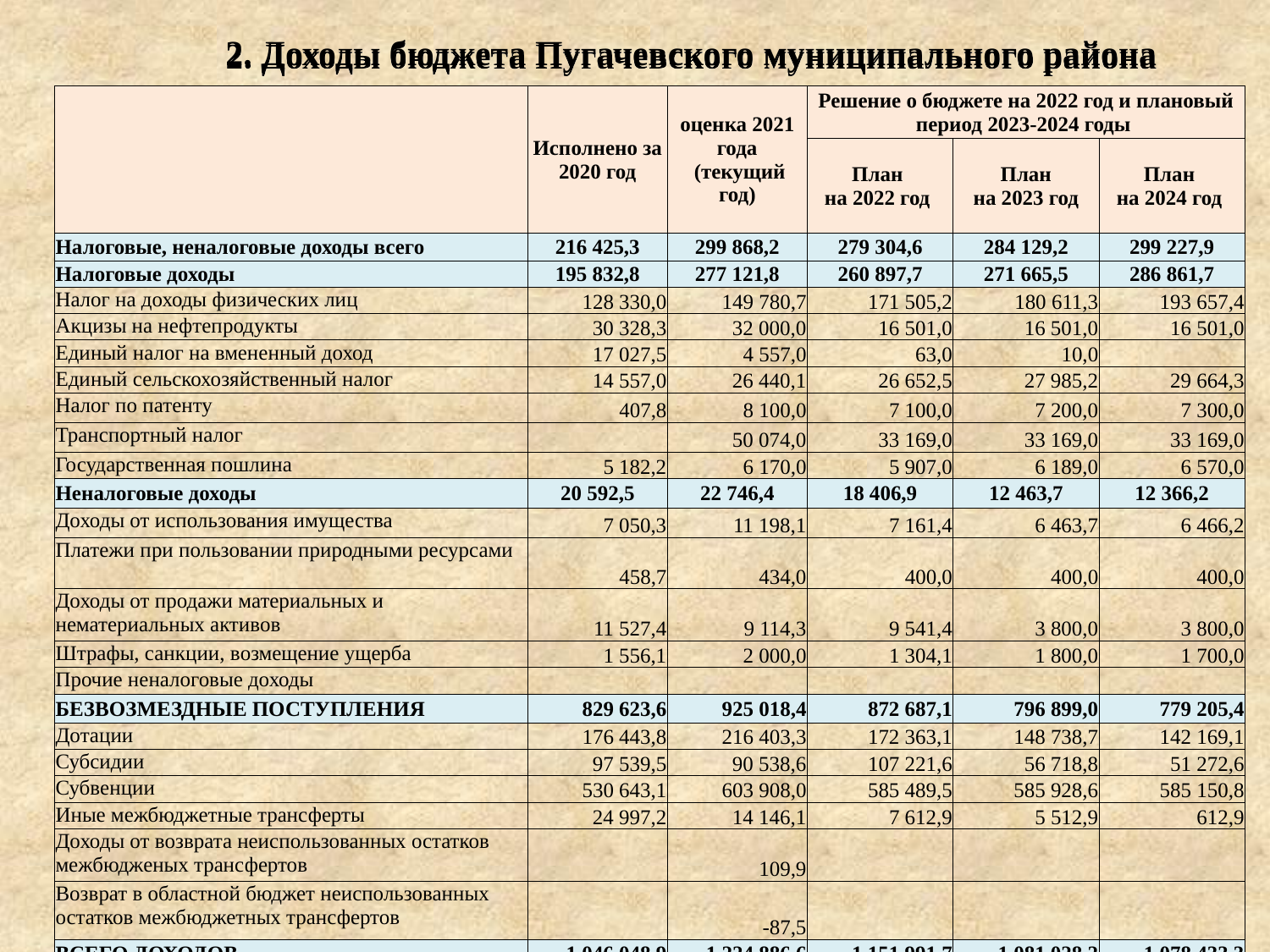

2. Доходы бюджета Пугачевского муниципального района
|  | Исполнено за 2020 год | оценка 2021 года (текущий год) | Решение о бюджете на 2022 год и плановый период 2023-2024 годы |  |  |
| --- | --- | --- | --- | --- | --- |
|  |  |  | План на 2022 год | План на 2023 год | План на 2024 год |
| Налоговые, неналоговые доходы всего | 216 425,3 | 299 868,2 | 279 304,6 | 284 129,2 | 299 227,9 |
| Налоговые доходы | 195 832,8 | 277 121,8 | 260 897,7 | 271 665,5 | 286 861,7 |
| Налог на доходы физических лиц | 128 330,0 | 149 780,7 | 171 505,2 | 180 611,3 | 193 657,4 |
| Акцизы на нефтепродукты | 30 328,3 | 32 000,0 | 16 501,0 | 16 501,0 | 16 501,0 |
| Единый налог на вмененный доход | 17 027,5 | 4 557,0 | 63,0 | 10,0 |  |
| Единый сельскохозяйственный налог | 14 557,0 | 26 440,1 | 26 652,5 | 27 985,2 | 29 664,3 |
| Налог по патенту | 407,8 | 8 100,0 | 7 100,0 | 7 200,0 | 7 300,0 |
| Транспортный налог |  | 50 074,0 | 33 169,0 | 33 169,0 | 33 169,0 |
| Государственная пошлина | 5 182,2 | 6 170,0 | 5 907,0 | 6 189,0 | 6 570,0 |
| Неналоговые доходы | 20 592,5 | 22 746,4 | 18 406,9 | 12 463,7 | 12 366,2 |
| Доходы от использования имущества | 7 050,3 | 11 198,1 | 7 161,4 | 6 463,7 | 6 466,2 |
| Платежи при пользовании природными ресурсами | 458,7 | 434,0 | 400,0 | 400,0 | 400,0 |
| Доходы от продажи материальных и нематериальных активов | 11 527,4 | 9 114,3 | 9 541,4 | 3 800,0 | 3 800,0 |
| Штрафы, санкции, возмещение ущерба | 1 556,1 | 2 000,0 | 1 304,1 | 1 800,0 | 1 700,0 |
| Прочие неналоговые доходы |  |  |  |  |  |
| БЕЗВОЗМЕЗДНЫЕ ПОСТУПЛЕНИЯ | 829 623,6 | 925 018,4 | 872 687,1 | 796 899,0 | 779 205,4 |
| Дотации | 176 443,8 | 216 403,3 | 172 363,1 | 148 738,7 | 142 169,1 |
| Субсидии | 97 539,5 | 90 538,6 | 107 221,6 | 56 718,8 | 51 272,6 |
| Субвенции | 530 643,1 | 603 908,0 | 585 489,5 | 585 928,6 | 585 150,8 |
| Иные межбюджетные трансферты | 24 997,2 | 14 146,1 | 7 612,9 | 5 512,9 | 612,9 |
| Доходы от возврата неиспользованных остатков межбюдженых трансфертов |  | 109,9 |  |  |  |
| Возврат в областной бюджет неиспользованных остатков межбюджетных трансфертов |  | -87,5 |  |  |  |
| ВСЕГО ДОХОДОВ | 1 046 048,9 | 1 224 886,6 | 1 151 991,7 | 1 081 028,2 | 1 078 433,3 |